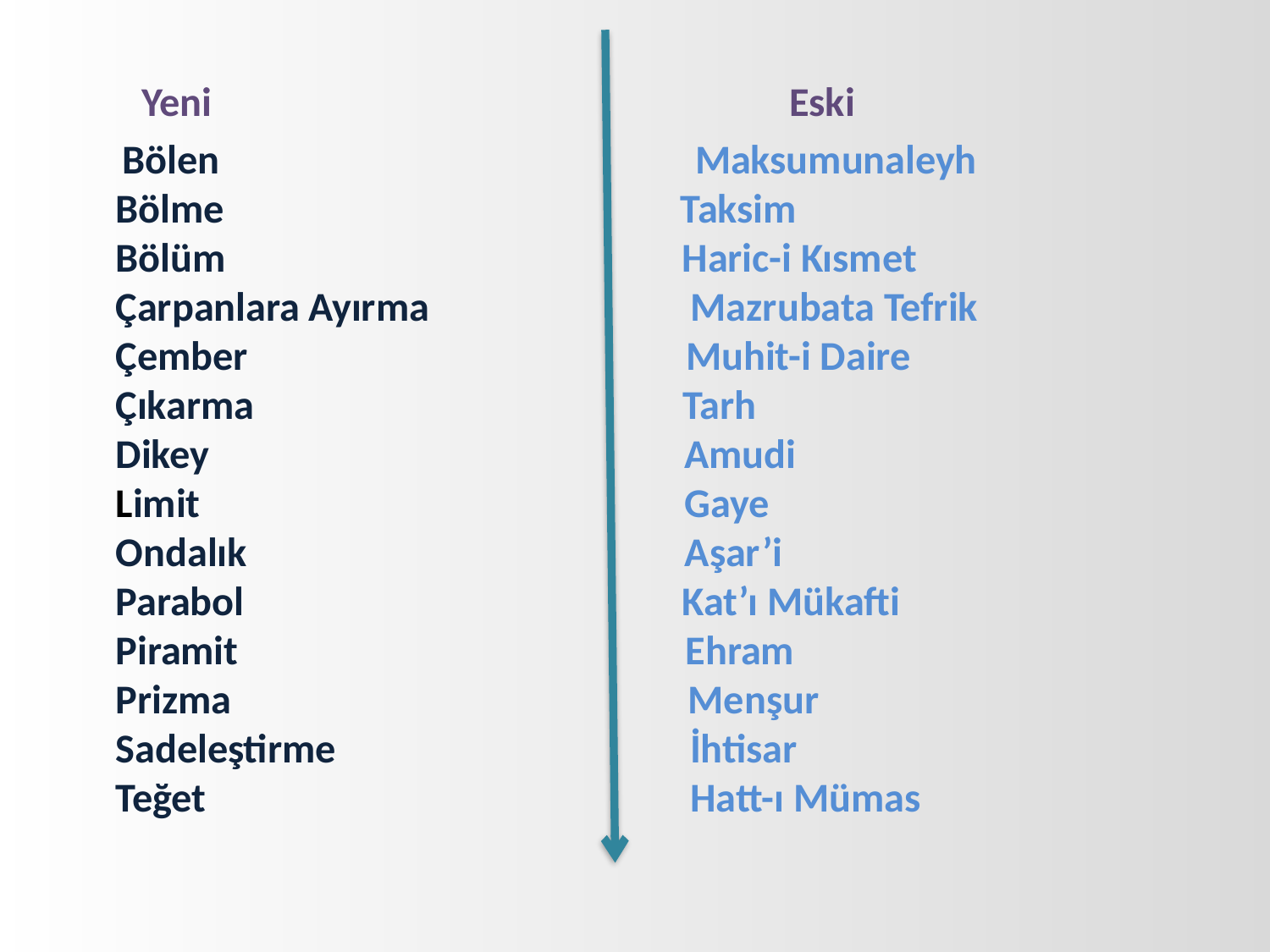

Yeni                                                              Eski
     Bölen                                                   Maksumunaleyh
Bölme                                                 Taksim
Bölüm                                                 Haric-i Kısmet
Çarpanlara Ayırma                            Mazrubata Tefrik
Çember                                               Muhit-i Daire
Çıkarma                                              Tarh
Dikey                                                   Amudi
Limit                                                    Gaye
Ondalık                                               Aşar’i
Parabol                                               Kat’ı Mükafti
Piramit                                                Ehram
Prizma                                                 Menşur
Sadeleştirme                                      İhtisar
Teğet                                                    Hatt-ı Mümas